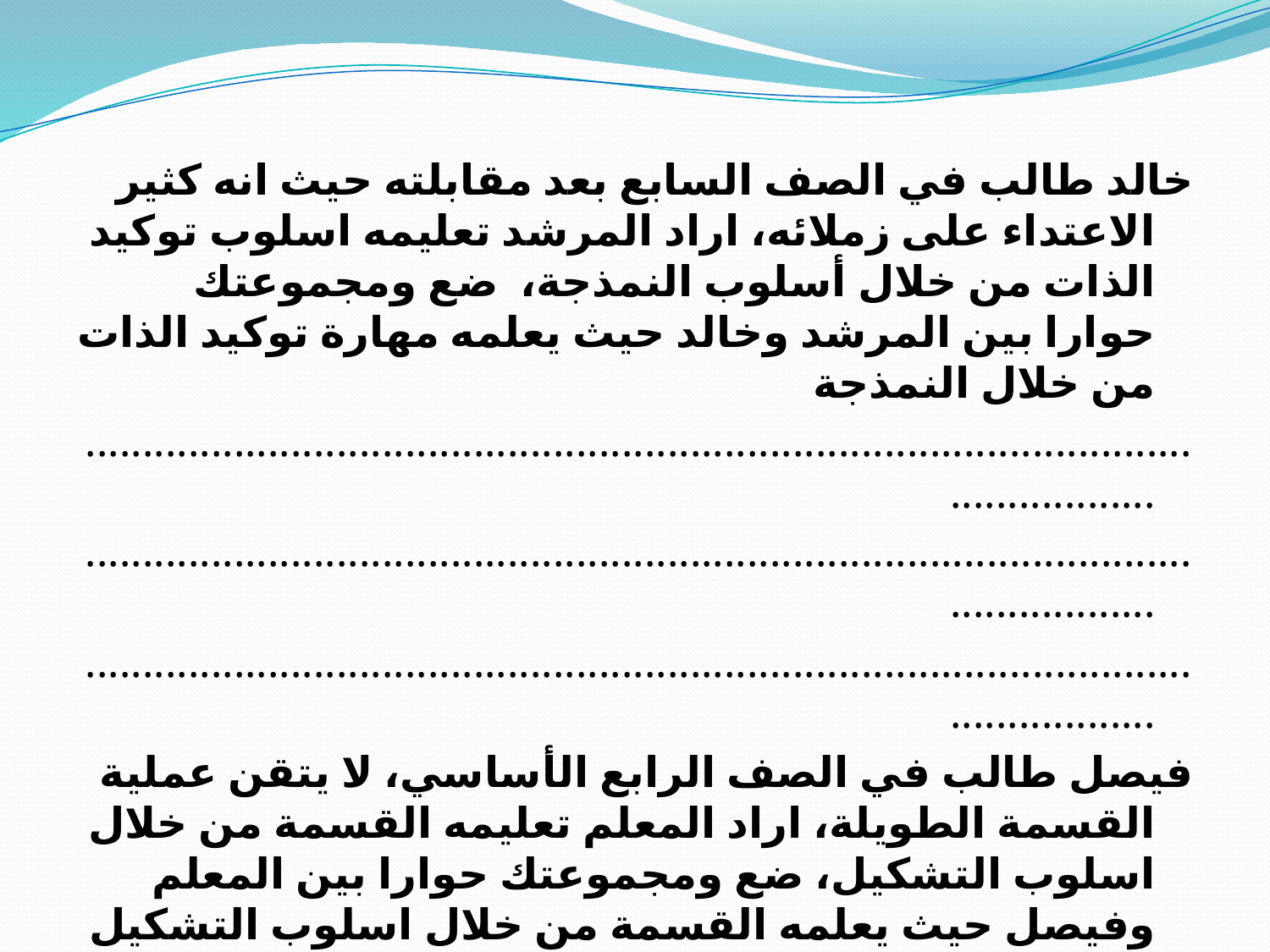

خالد طالب في الصف السابع بعد مقابلته حيث انه كثير الاعتداء على زملائه، اراد المرشد تعليمه اسلوب توكيد الذات من خلال أسلوب النمذجة،  ضع ومجموعتك حوارا بين المرشد وخالد حيث يعلمه مهارة توكيد الذات من خلال النمذجة
...................................................................................................................
...................................................................................................................
...................................................................................................................
فيصل طالب في الصف الرابع الأساسي، لا يتقن عملية القسمة الطويلة، اراد المعلم تعليمه القسمة من خلال اسلوب التشكيل، ضع ومجموعتك حوارا بين المعلم وفيصل حيث يعلمه القسمة من خلال اسلوب التشكيل
...................................................................................................................
...................................................................................................................
....................................................................................................................